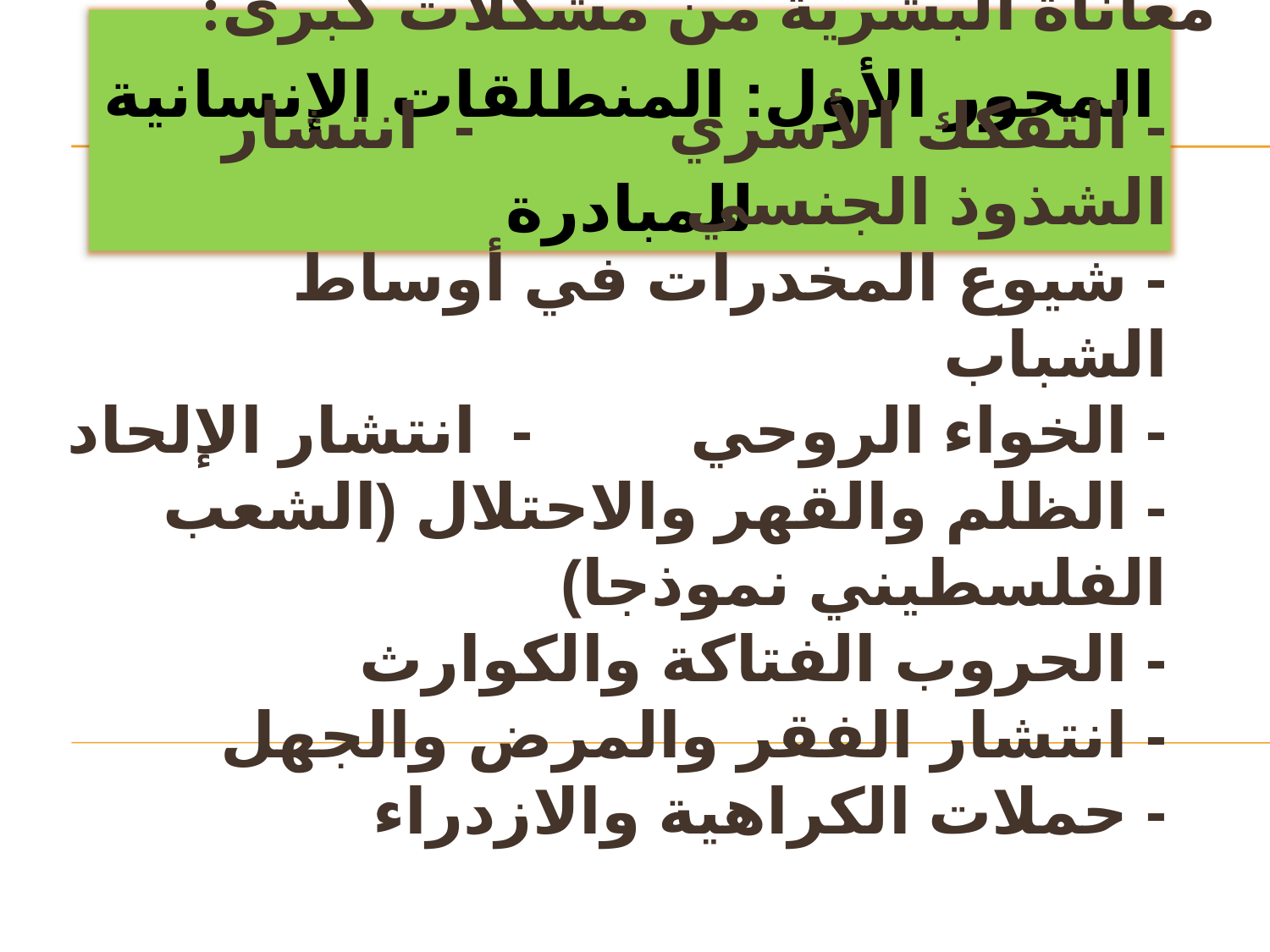

المحور الأول: المنطلقات الإنسانية للمبادرة
معاناة البشرية من مشكلات كبرى:
- التفكك الأسري           -  انتشار الشذوذ الجنسي
- شيوع المخدرات في أوساط الشباب
- الخواء الروحي         -  انتشار الإلحاد
- الظلم والقهر والاحتلال (الشعب الفلسطيني نموذجا)
- الحروب الفتاكة والكوارث
- انتشار الفقر والمرض والجهل
- حملات الكراهية والازدراء